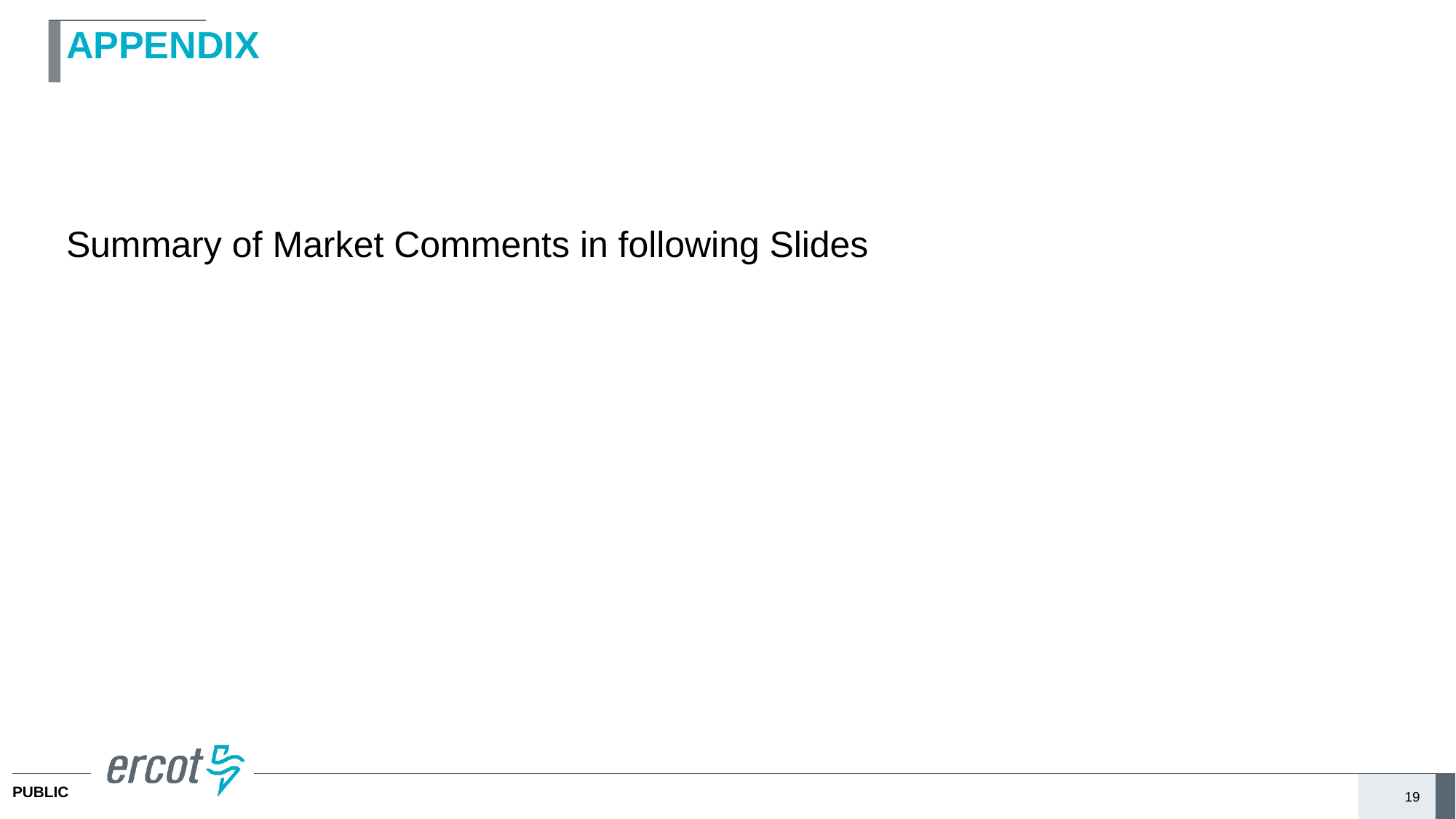

# APPENDIX
Summary of Market Comments in following Slides